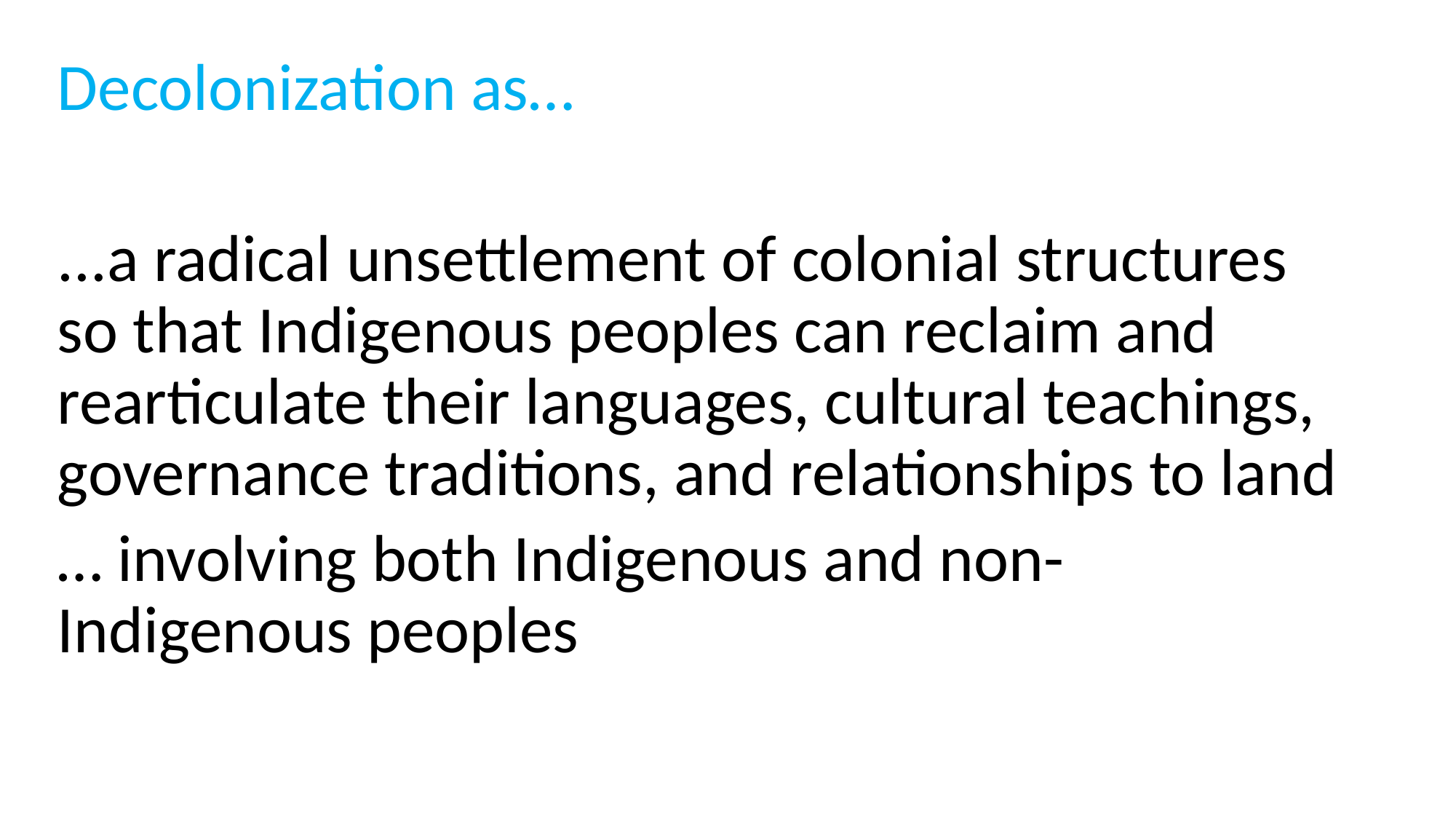

Decolonization as…

...a radical unsettlement of colonial structures so that Indigenous peoples can reclaim and rearticulate their languages, cultural teachings, governance traditions, and relationships to land
… involving both Indigenous and non-Indigenous peoples